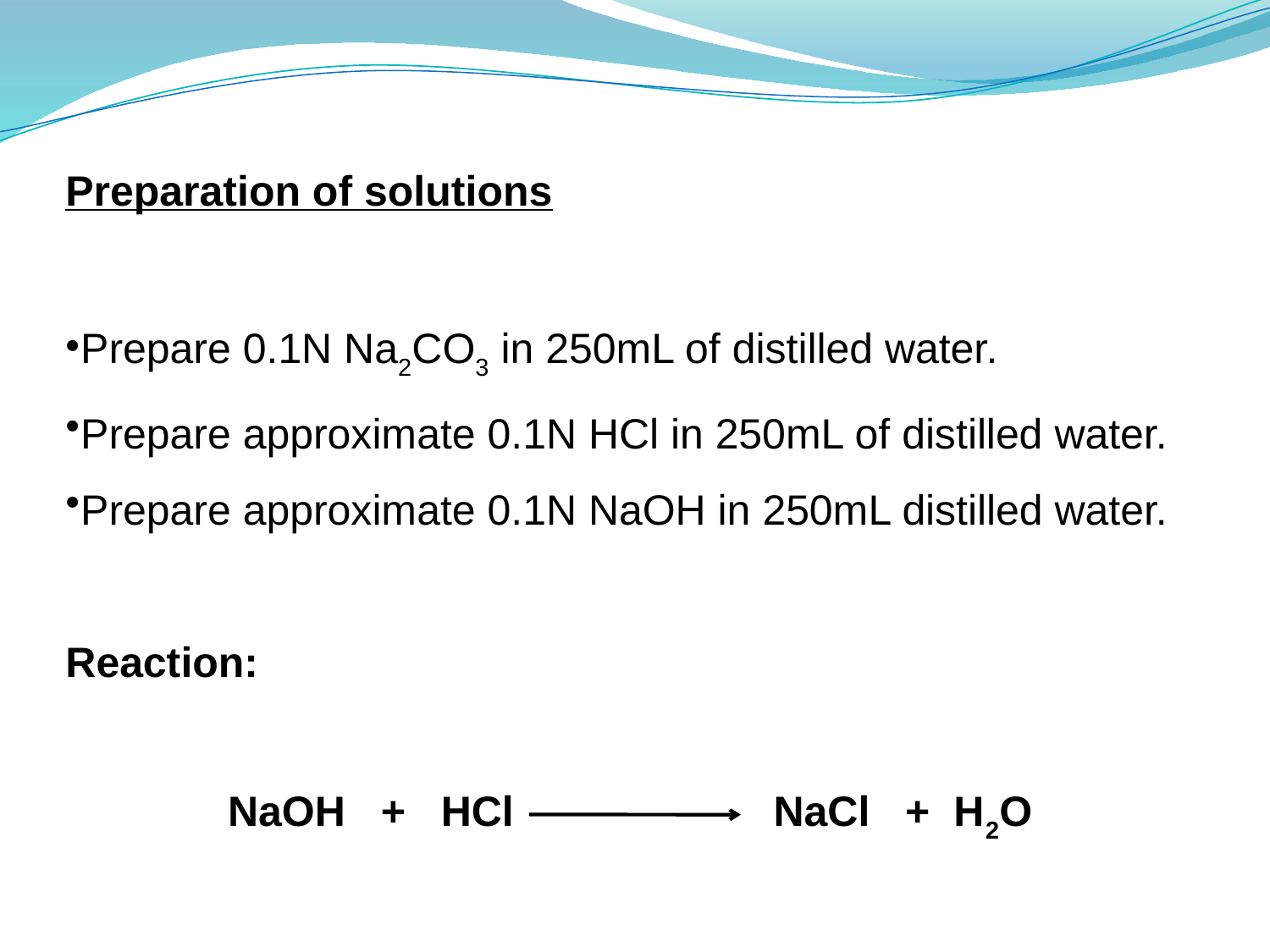

Preparation of solutions

Prepare 0.1N Na2CO3 in 250mL of distilled water.
Prepare approximate 0.1N HCl in 250mL of distilled water.
Prepare approximate 0.1N NaOH in 250mL distilled water.

Reaction:
NaOH   +   HCl                      NaCl   +  H2O